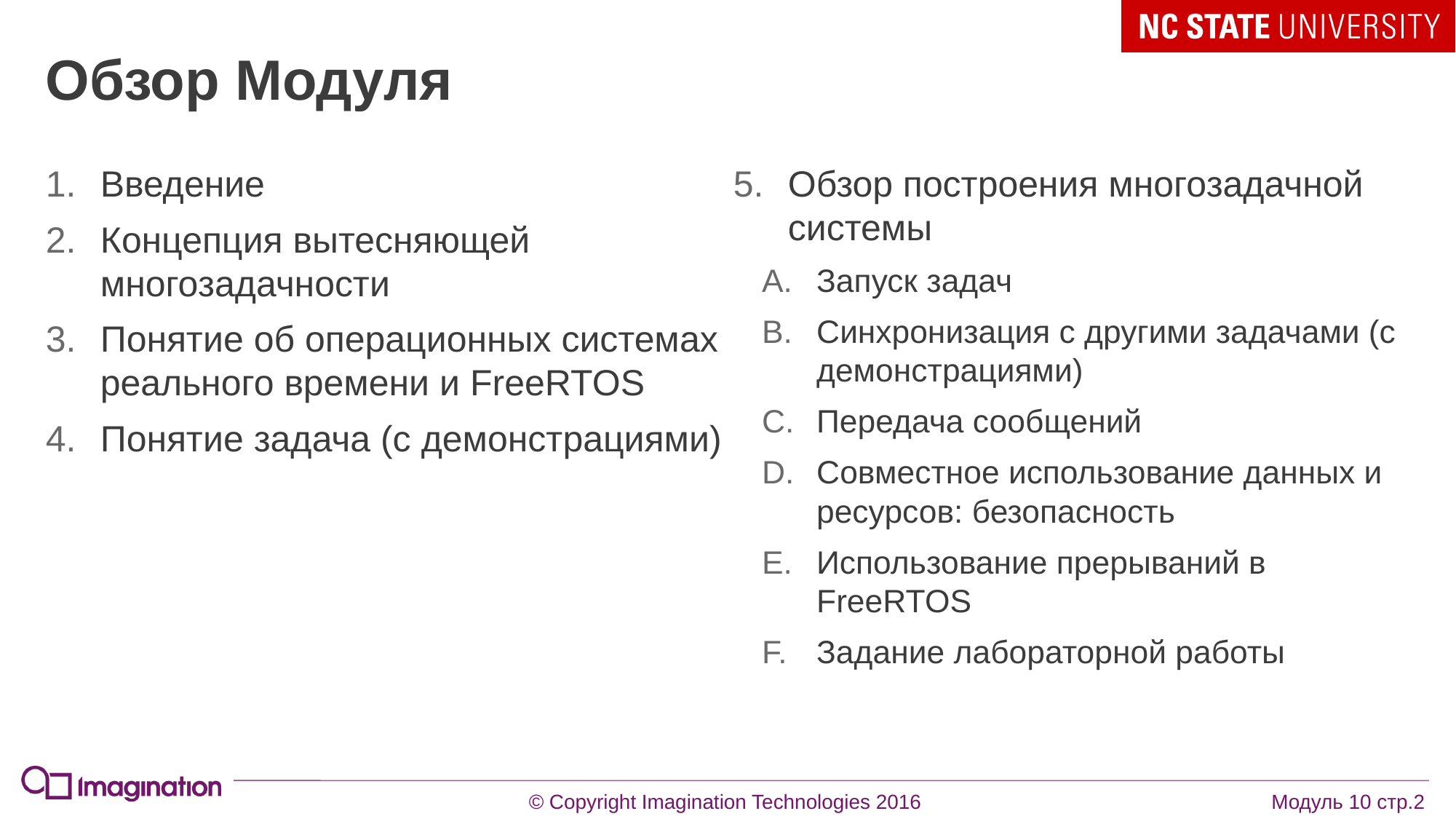

# Обзор Модуля

Введение
Концепция вытесняющей многозадачности
Понятие об операционных системах реального времени и FreeRTOS
Понятие задача (с демонстрациями)

Обзор построения многозадачной системы
Запуск задач
Синхронизация с другими задачами (с демонстрациями)
Передача сообщений
Совместное использование данных и ресурсов: безопасность
Использование прерываний в FreeRTOS
Задание лабораторной работы